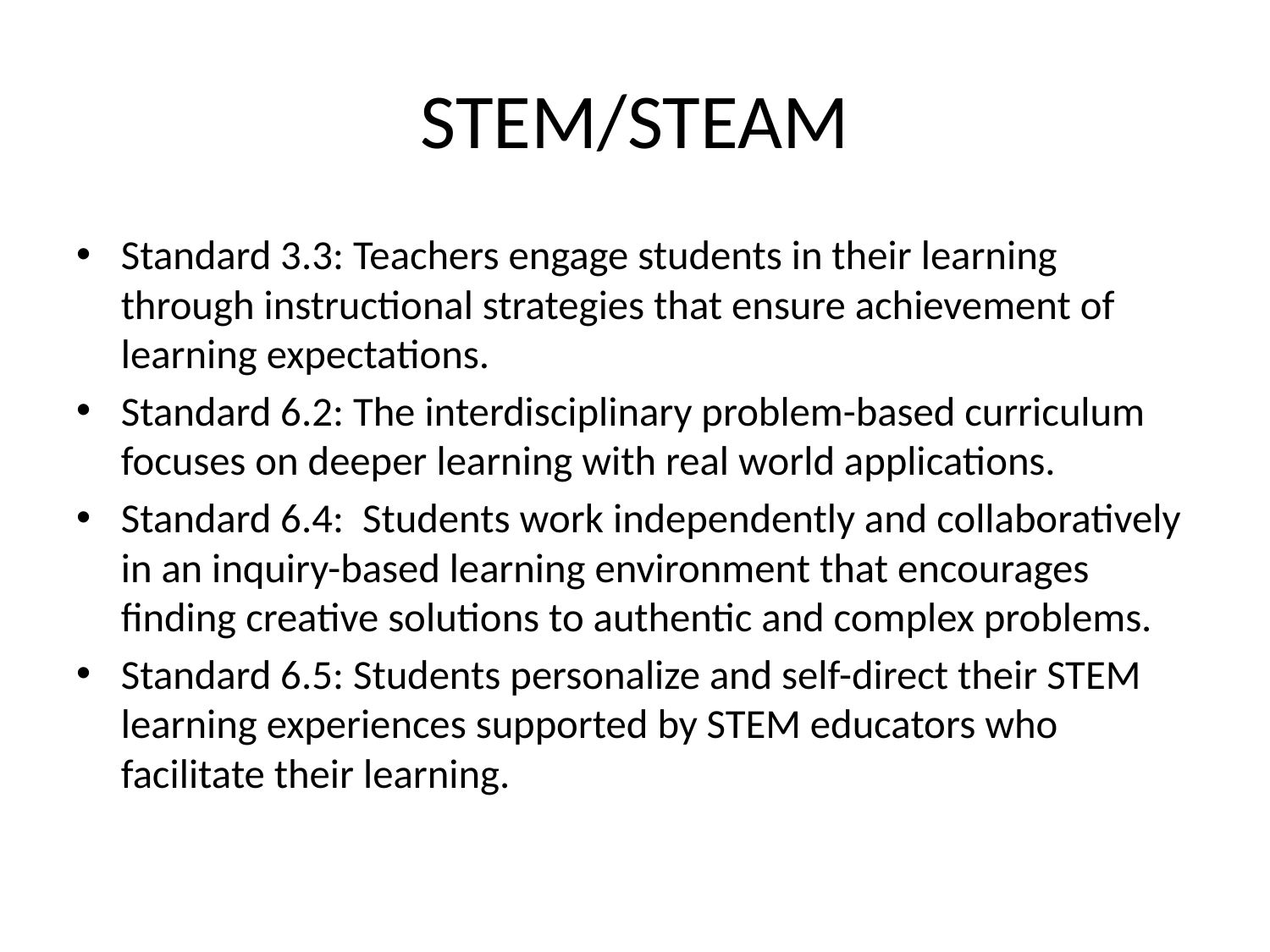

# STEM/STEAM
Standard 3.3: Teachers engage students in their learning through instructional strategies that ensure achievement of learning expectations.
Standard 6.2: The interdisciplinary problem-based curriculum focuses on deeper learning with real world applications.
Standard 6.4:  Students work independently and collaboratively in an inquiry-based learning environment that encourages finding creative solutions to authentic and complex problems.
Standard 6.5: Students personalize and self-direct their STEM learning experiences supported by STEM educators who facilitate their learning.